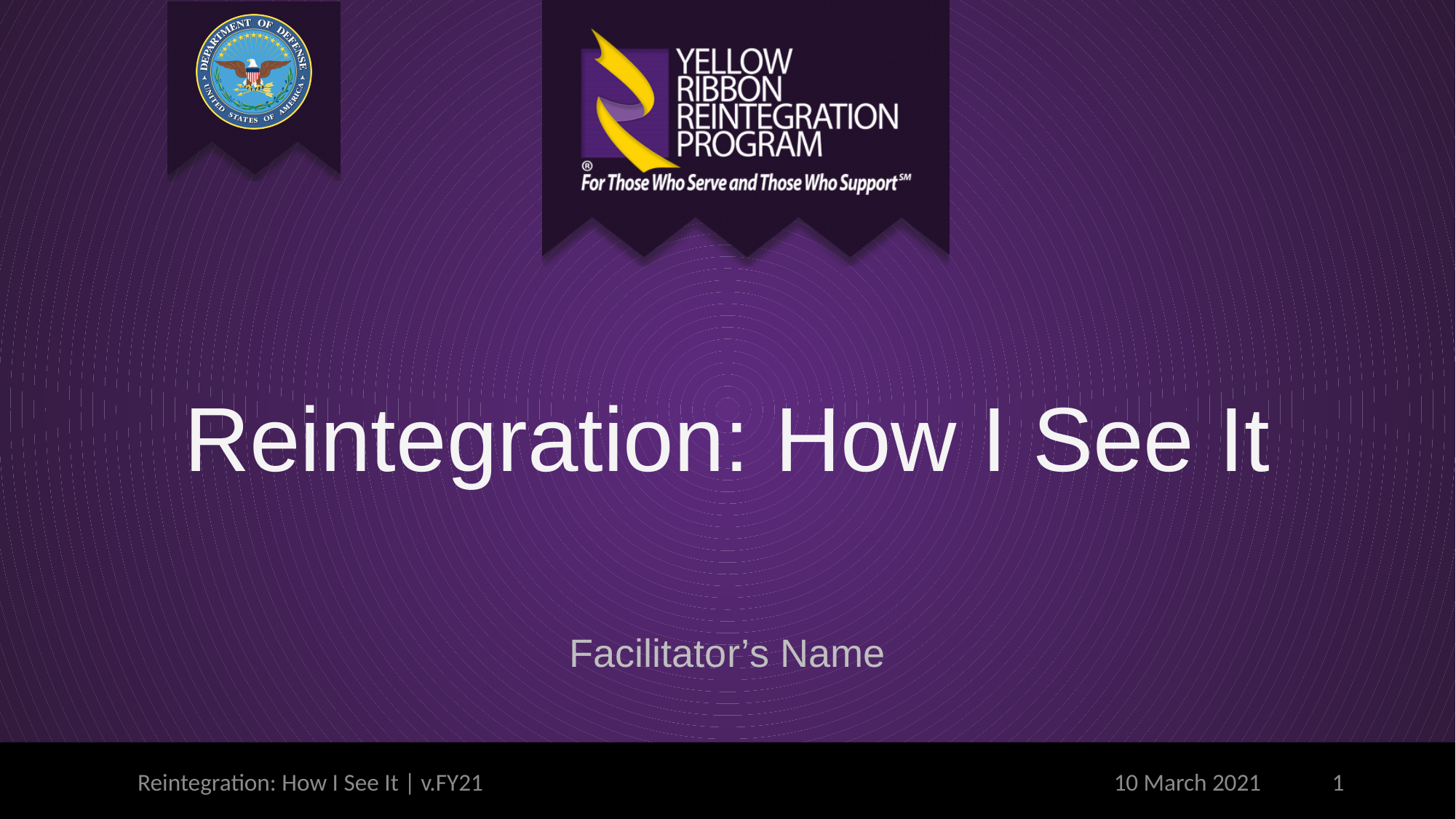

# Reintegration: How I See It
Facilitator’s Name
Reintegration: How I See It | v.FY21
10 March 2021
1